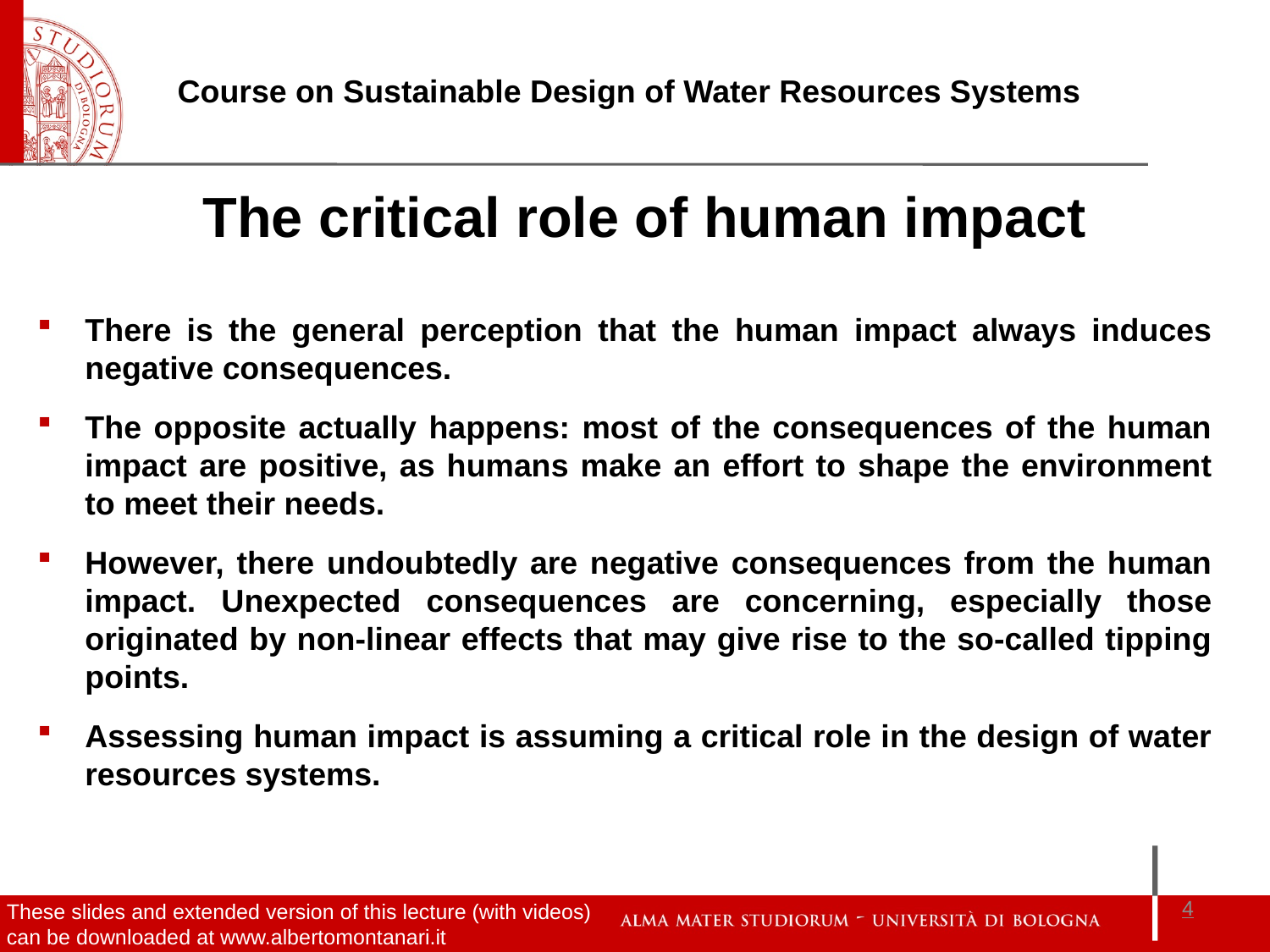

The critical role of human impact
There is the general perception that the human impact always induces negative consequences.
The opposite actually happens: most of the consequences of the human impact are positive, as humans make an effort to shape the environment to meet their needs.
However, there undoubtedly are negative consequences from the human impact. Unexpected consequences are concerning, especially those originated by non-linear effects that may give rise to the so-called tipping points.
Assessing human impact is assuming a critical role in the design of water resources systems.
4